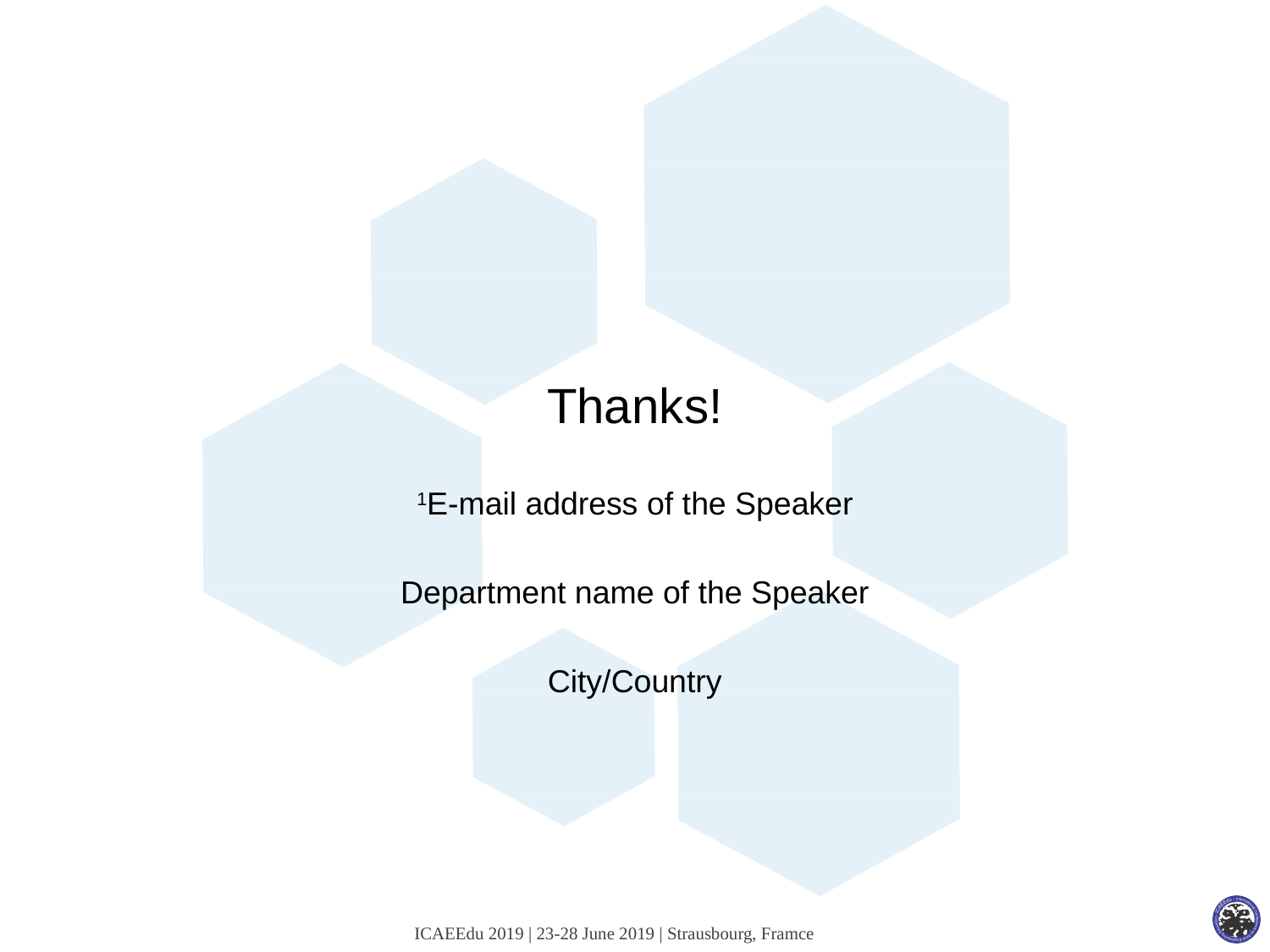

Thanks!

1E-mail address of the Speaker

Department name of the Speaker

City/Country
ICAEEdu 2019 | 23-28 June 2019 | Strausbourg, Framce